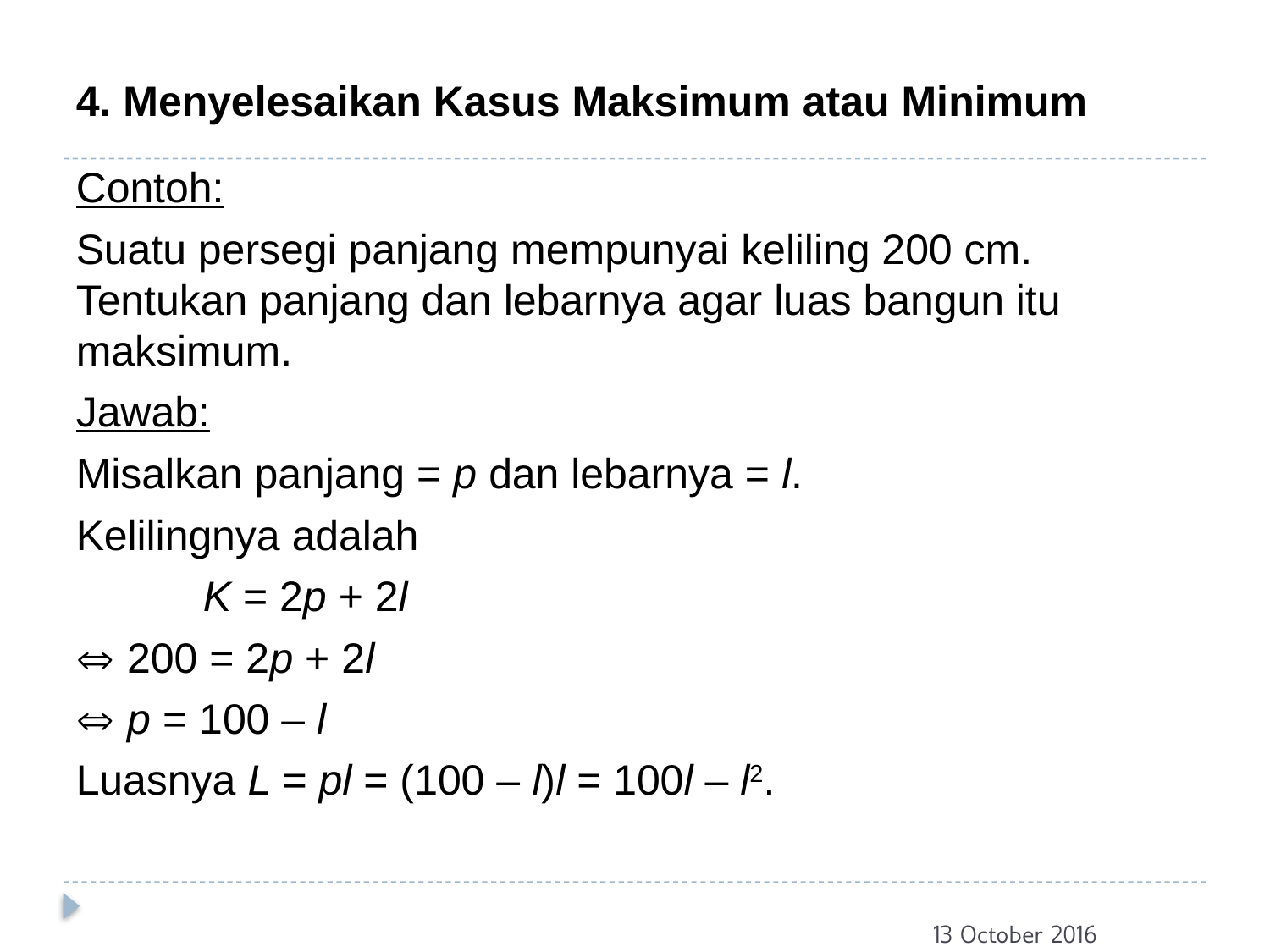

4. Menyelesaikan Kasus Maksimum atau Minimum
Contoh:
Suatu persegi panjang mempunyai keliling 200 cm. Tentukan panjang dan lebarnya agar luas bangun itu maksimum.
Jawab:
Misalkan panjang = p dan lebarnya = l.
Kelilingnya adalah
	K = 2p + 2l
⇔ 200 = 2p + 2l
⇔ p = 100 – l
Luasnya L = pl = (100 – l)l = 100l – l2.
13 October 2016